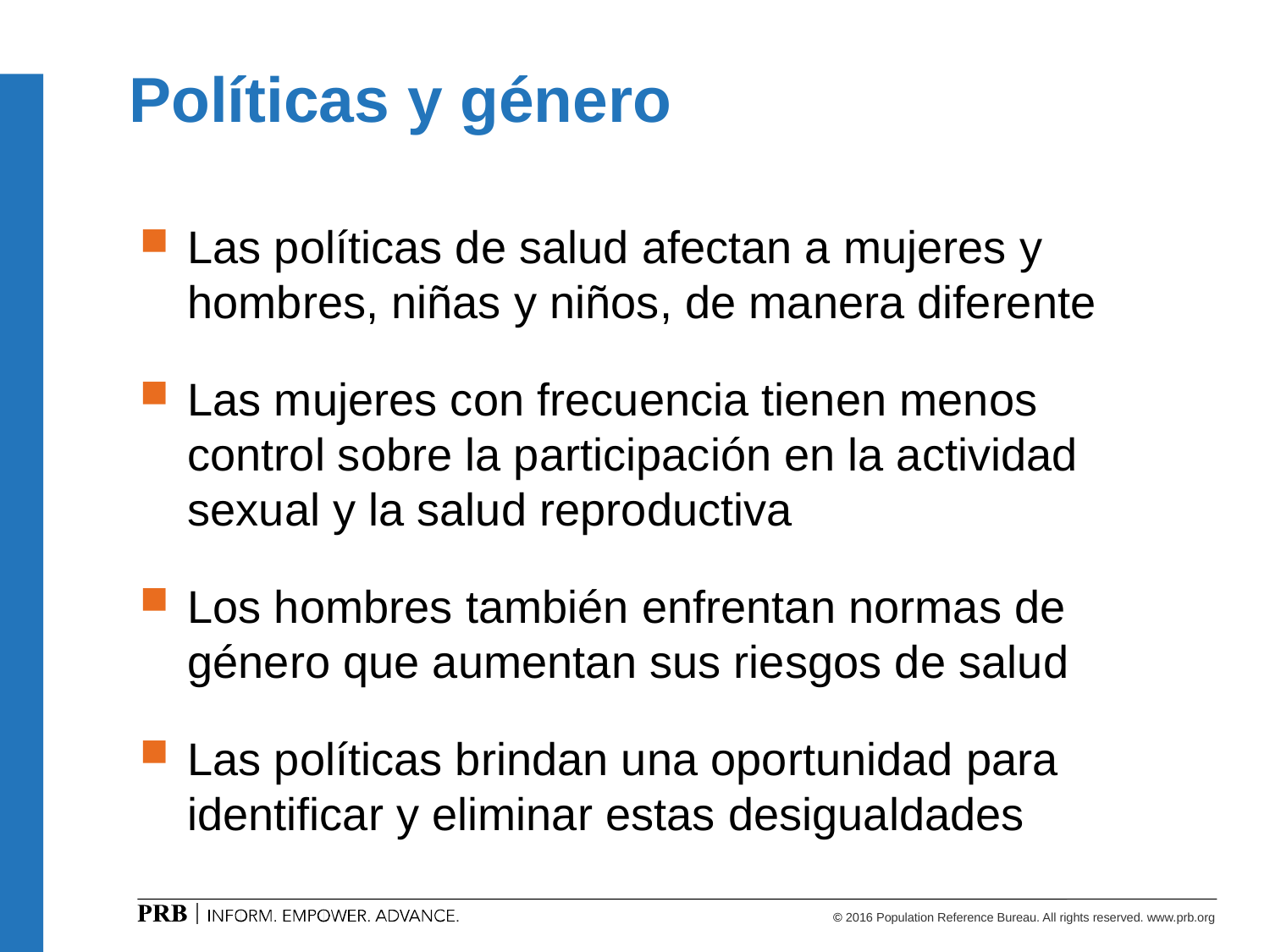

# Políticas y género
Las políticas de salud afectan a mujeres y hombres, niñas y niños, de manera diferente
Las mujeres con frecuencia tienen menos control sobre la participación en la actividad sexual y la salud reproductiva
Los hombres también enfrentan normas de género que aumentan sus riesgos de salud
Las políticas brindan una oportunidad para identificar y eliminar estas desigualdades